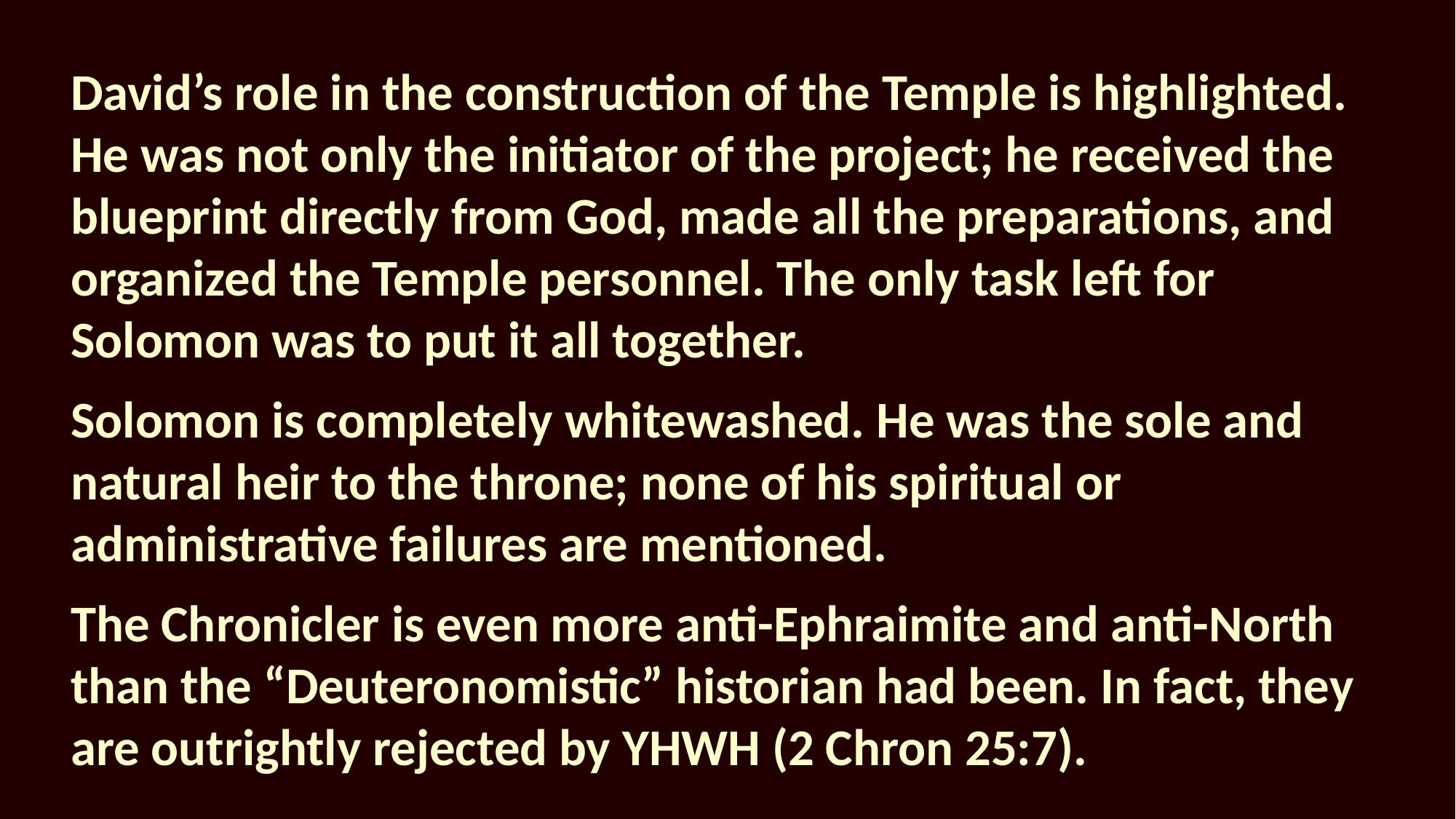

David’s role in the construction of the Temple is highlighted. He was not only the initiator of the project; he received the blueprint directly from God, made all the preparations, and organized the Temple personnel. The only task left for Solomon was to put it all together.
Solomon is completely whitewashed. He was the sole and natural heir to the throne; none of his spiritual or administrative failures are mentioned.
The Chronicler is even more anti-Ephraimite and anti-North than the “Deuteronomistic” historian had been. In fact, they are outrightly rejected by YHWH (2 Chron 25:7).